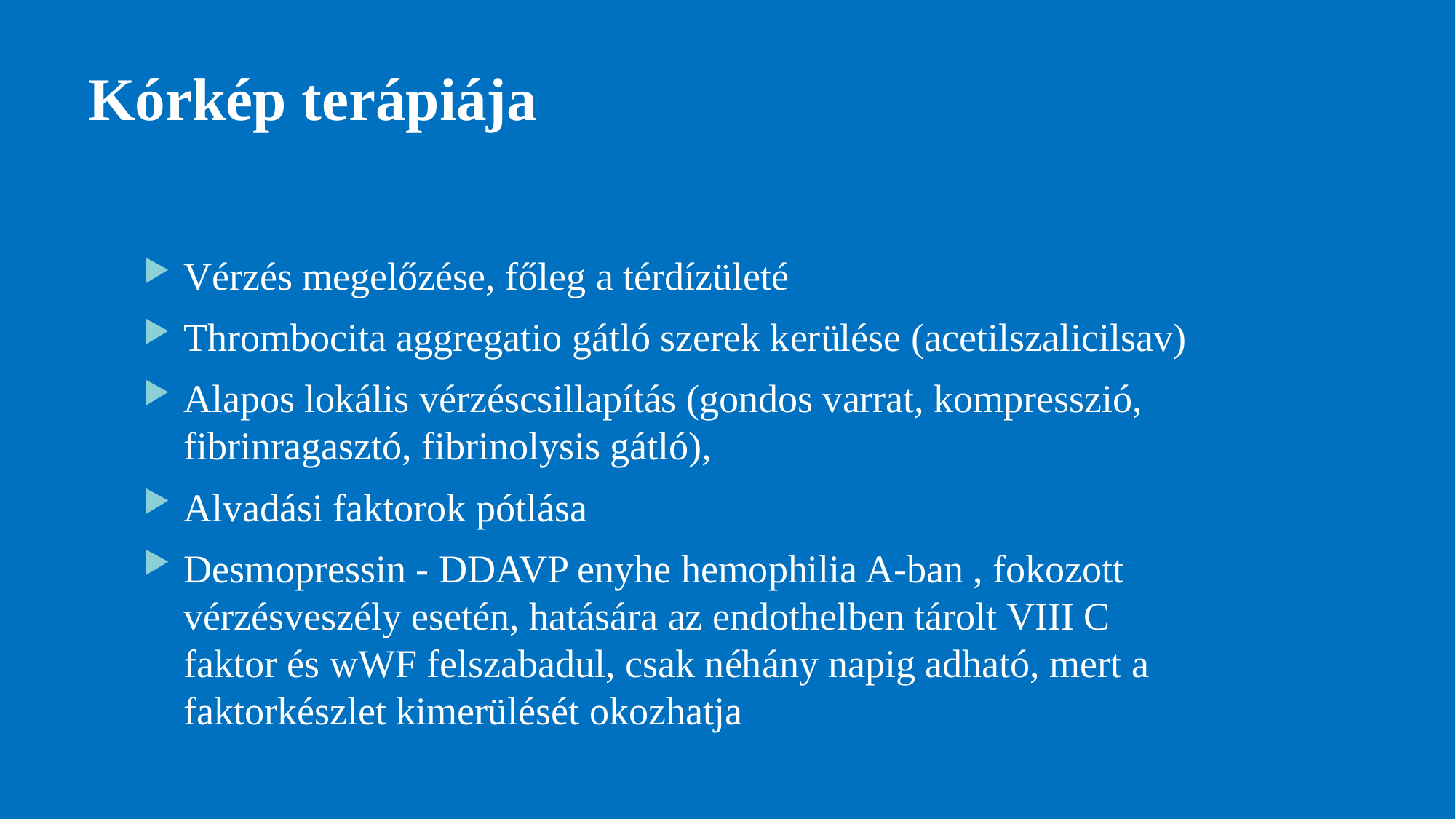

# Kórkép terápiája
Vérzés megelőzése, főleg a térdízületé
Thrombocita aggregatio gátló szerek kerülése (acetilszalicilsav)
Alapos lokális vérzéscsillapítás (gondos varrat, kompresszió, fibrinragasztó, fibrinolysis gátló),
Alvadási faktorok pótlása
Desmopressin - DDAVP enyhe hemophilia A-ban , fokozott vérzésveszély esetén, hatására az endothelben tárolt VIII C faktor és wWF felszabadul, csak néhány napig adható, mert a faktorkészlet kimerülését okozhatja